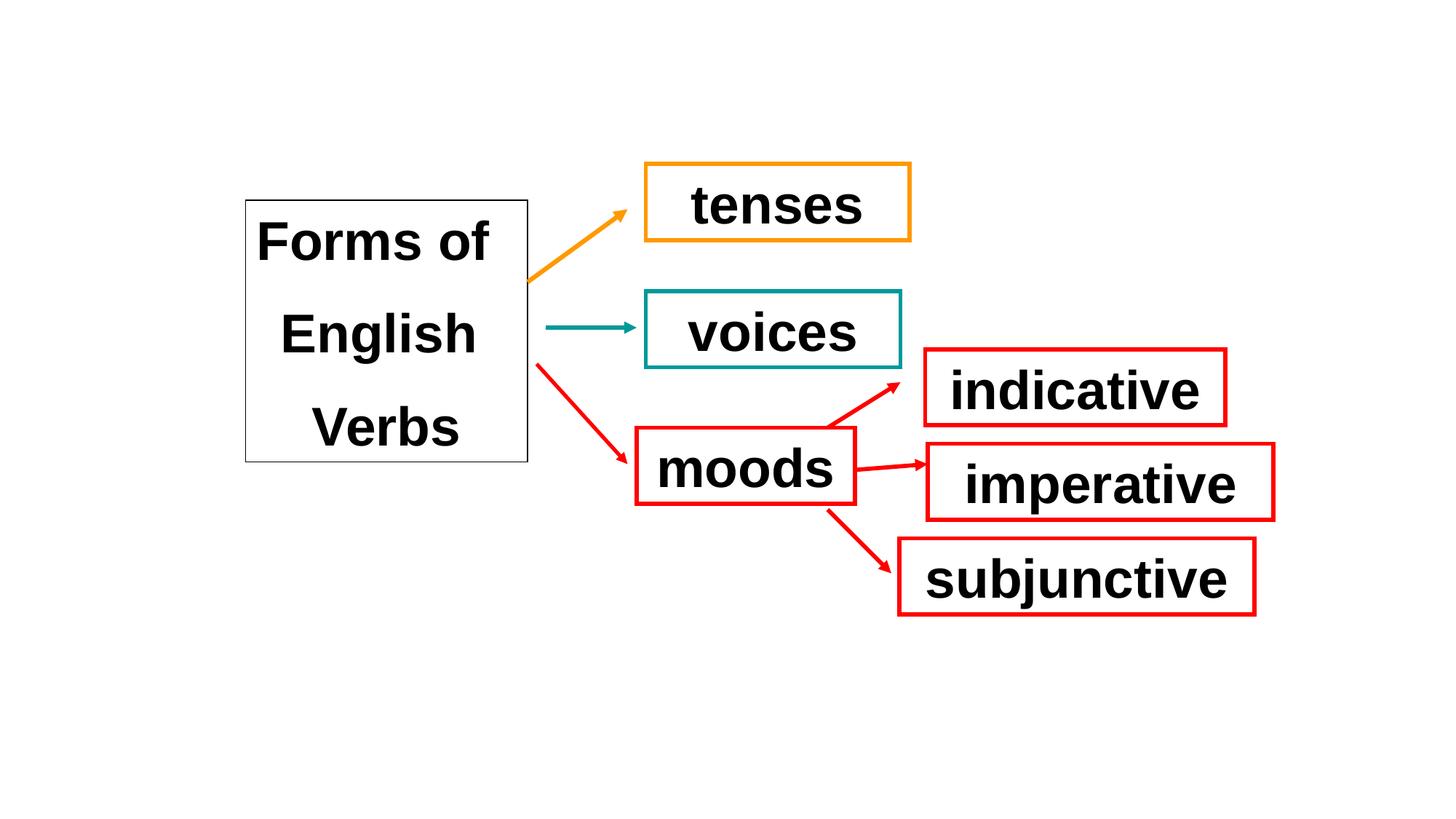

tenses
Forms of
English
Verbs

voices

indicative

moods
imperative

subjunctive